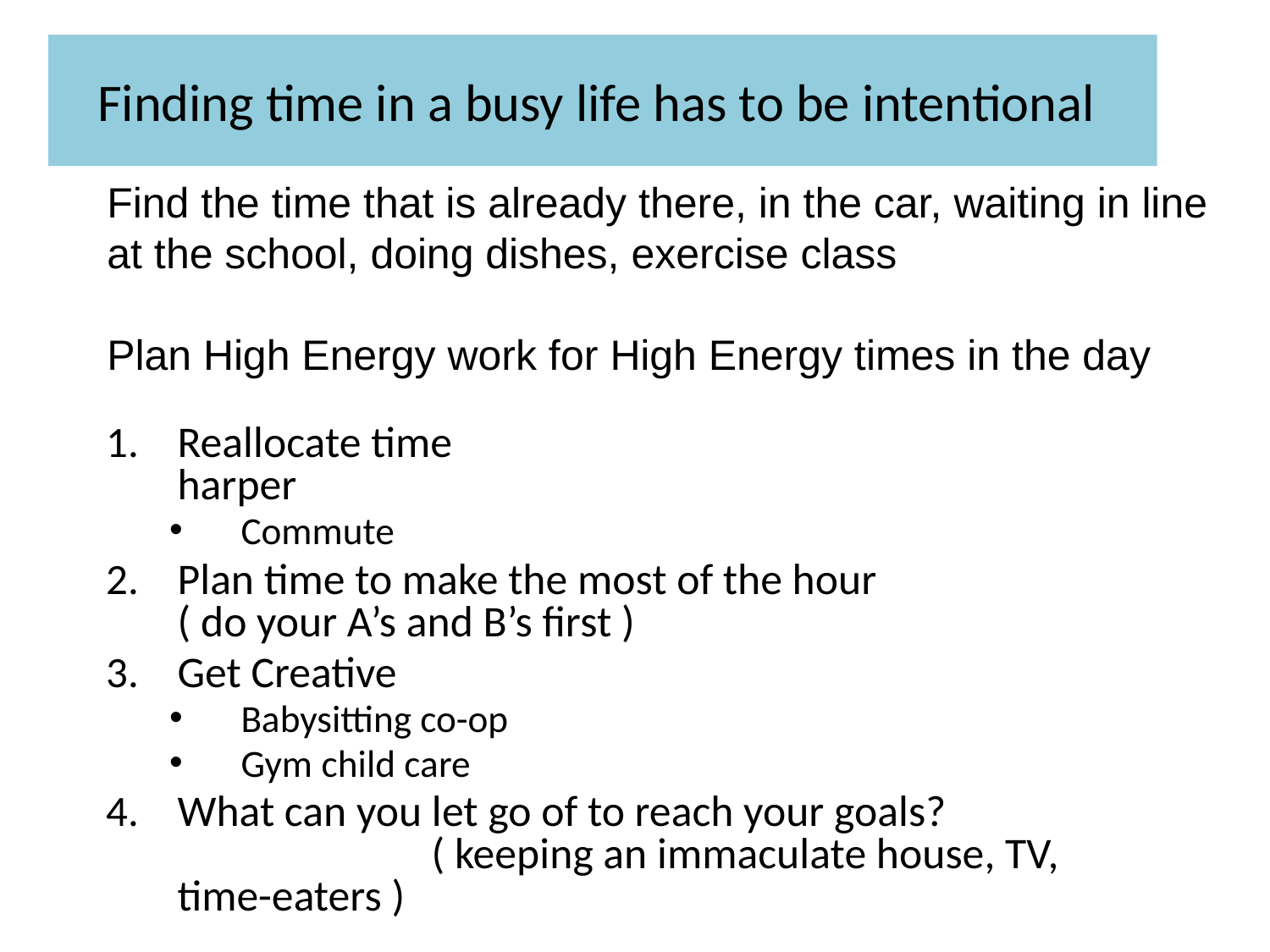

# Finding time in a busy life has to be intentional
Find the time that is already there, in the car, waiting in line at the school, doing dishes, exercise class

Plan High Energy work for High Energy times in the day

Reallocate time 					harper
Commute
Plan time to make the most of the hour 		 ( do your A’s and B’s first )
Get Creative
Babysitting co-op
Gym child care
What can you let go of to reach your goals?  			( keeping an immaculate house, TV, time-eaters )